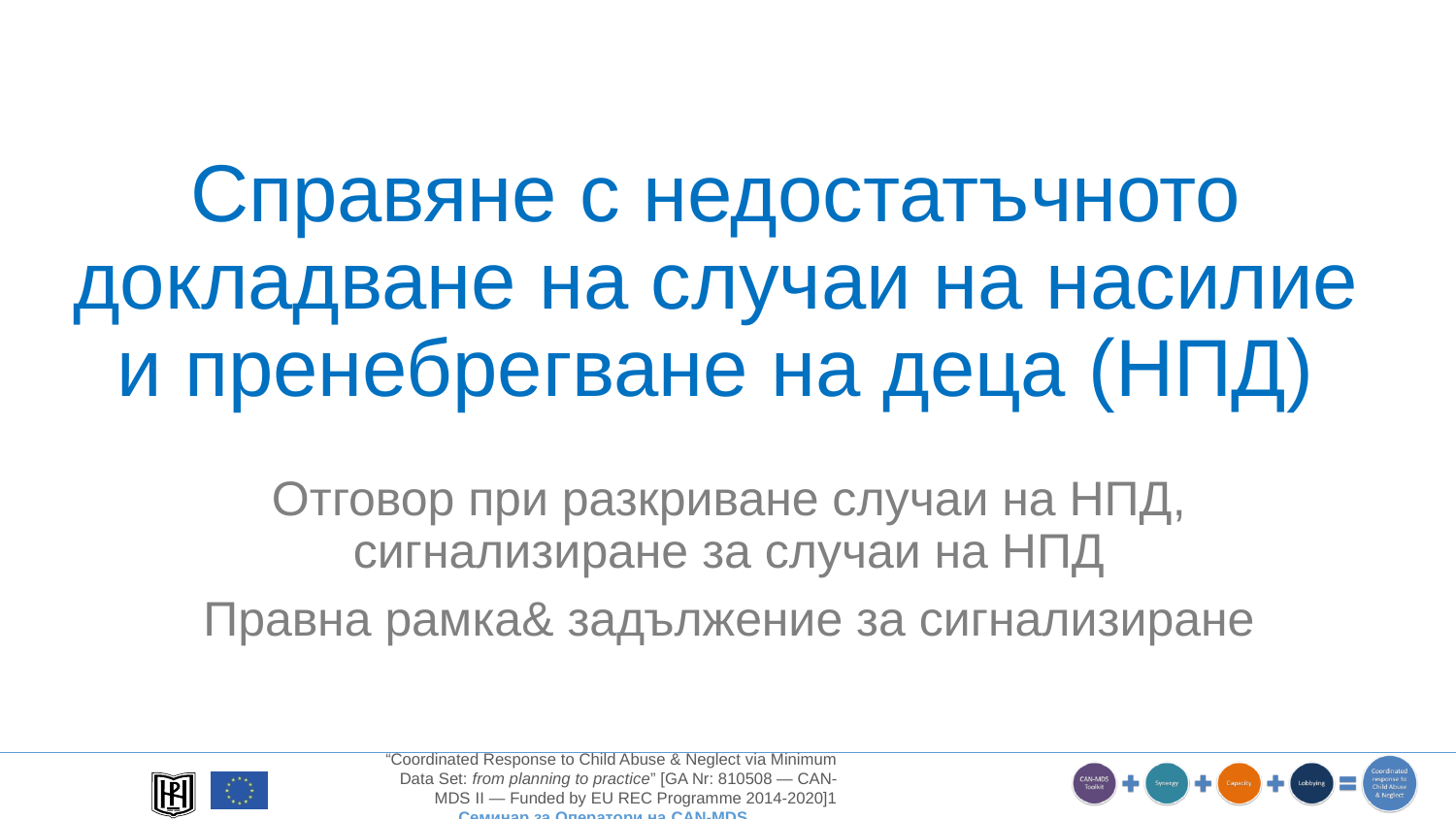

# Справяне с недостатъчното докладване на случаи на насилие и пренебрегване на деца (НПД)

Отговор при разкриване случаи на НПД, сигнализиране за случаи на НПД
Правна рамка& задължение за сигнализиране